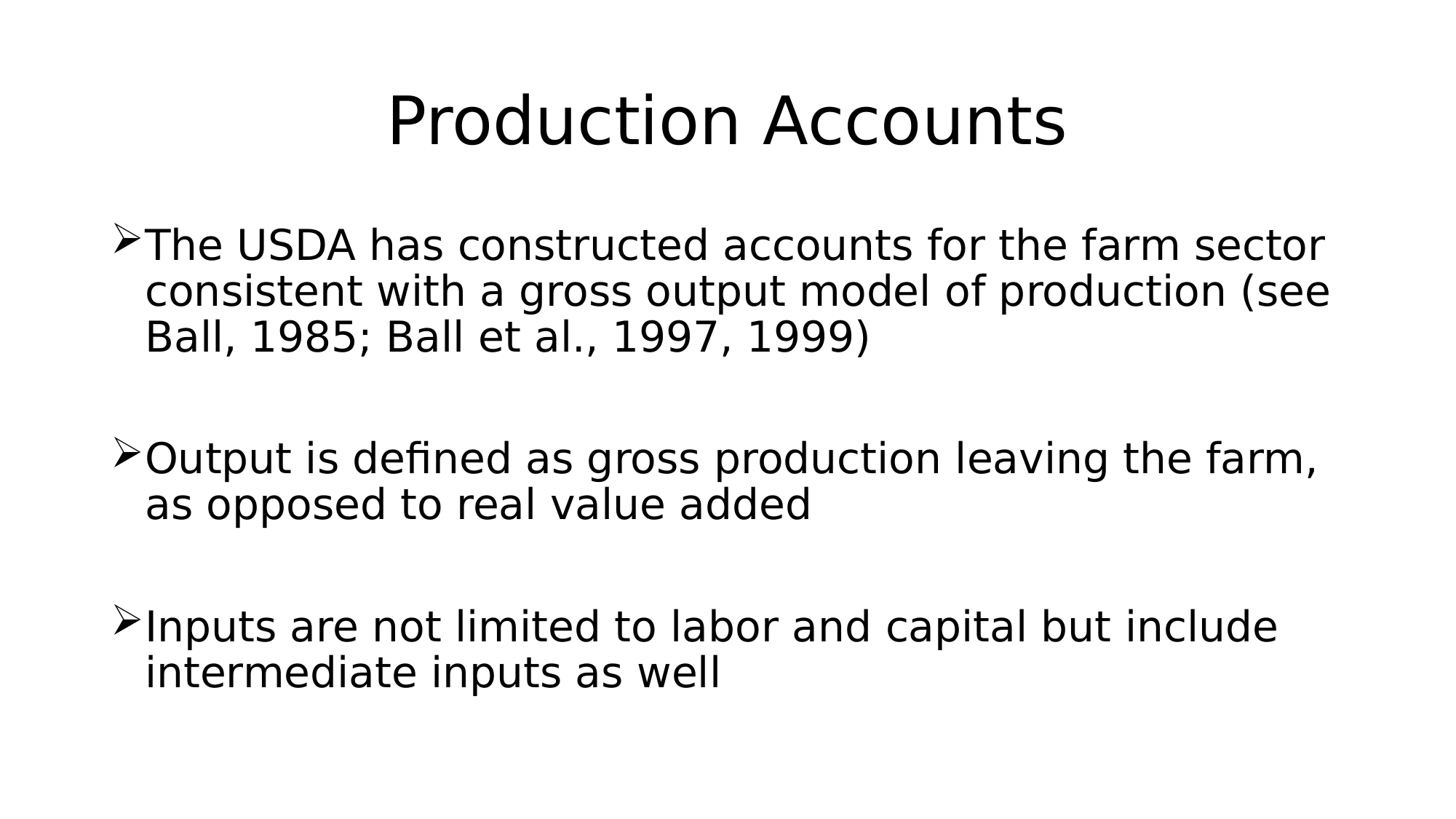

# Production Accounts
The USDA has constructed accounts for the farm sector consistent with a gross output model of production (see Ball, 1985; Ball et al., 1997, 1999)

Output is defined as gross production leaving the farm, as opposed to real value added

Inputs are not limited to labor and capital but include intermediate inputs as well